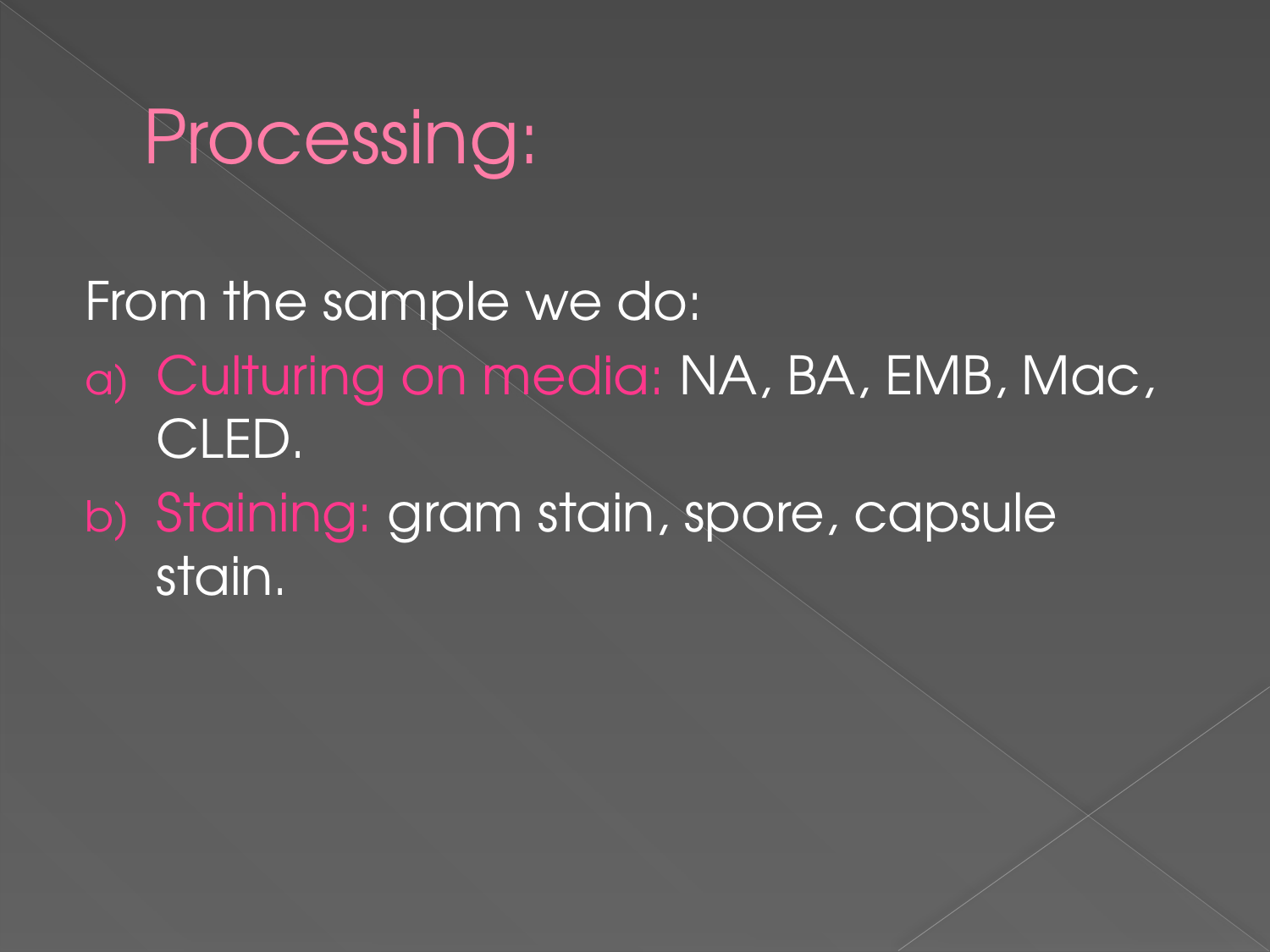

# Processing:
From the sample we do:
Culturing on media: NA, BA, EMB, Mac, CLED.
Staining: gram stain, spore, capsule stain.